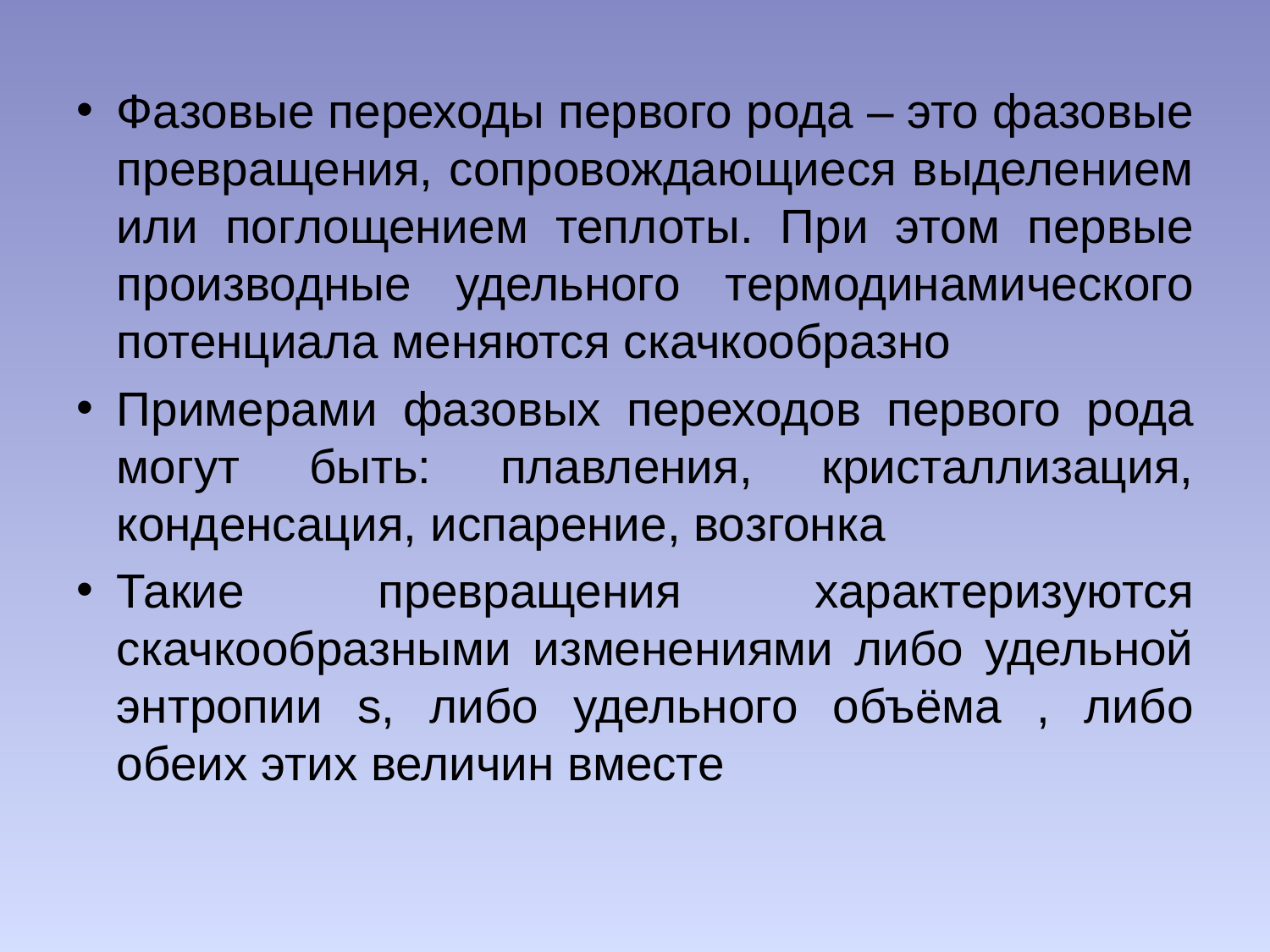

Фазовые переходы первого рода – это фазовые превращения, сопровождающиеся выделением или поглощением теплоты. При этом первые производные удельного термодинамического потенциала меняются скачкообразно
Примерами фазовых переходов первого рода могут быть: плавления, кристаллизация, конденсация, испарение, возгонка
Такие превращения характеризуются скачкообразными изменениями либо удельной энтропии s, либо удельного объёма , либо обеих этих величин вместе